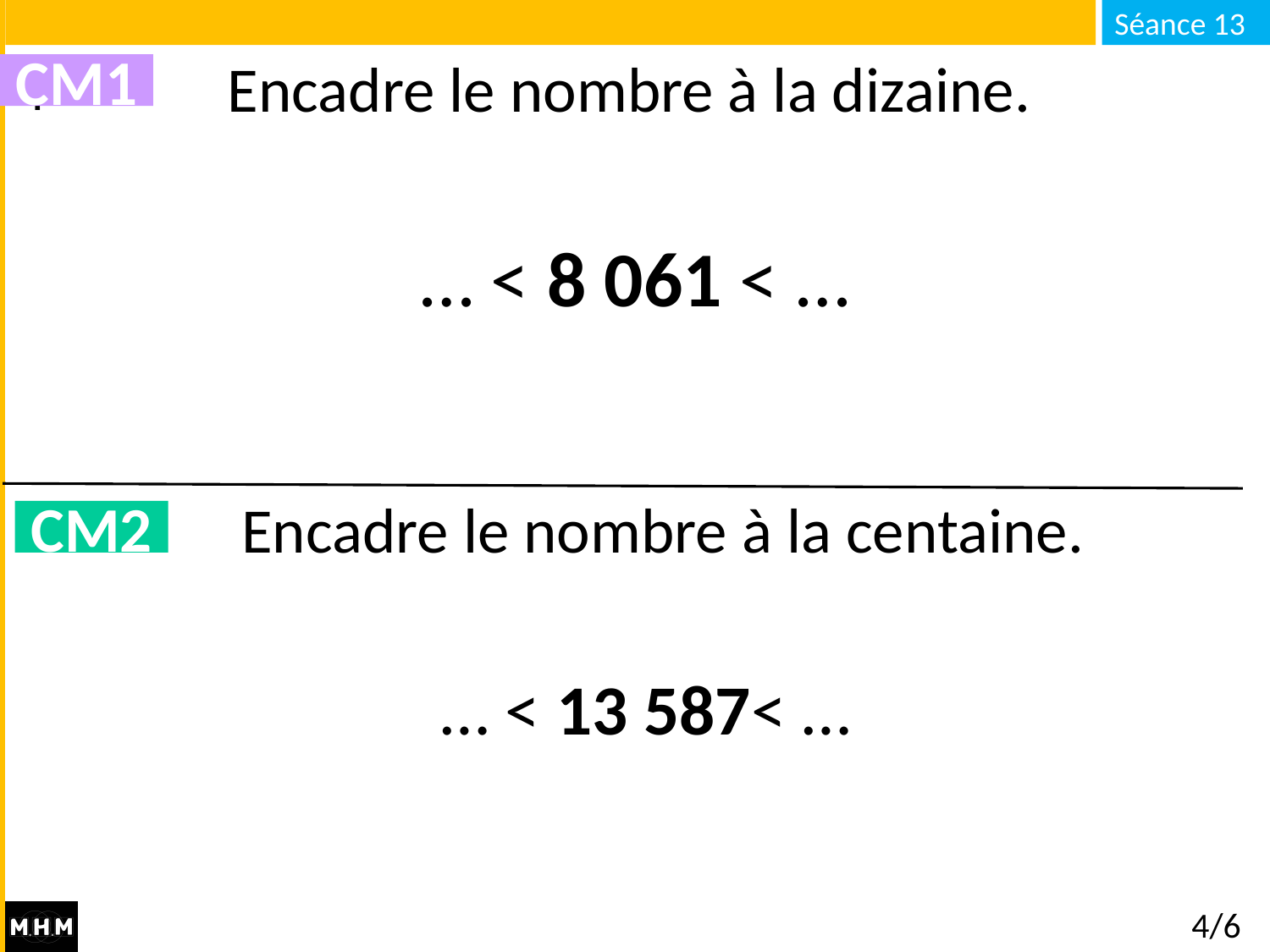

# Encadre le nombre à la dizaine.
CM1
… < 8 061 < …
Encadre le nombre à la centaine.
CM2
… < 13 587< …
4/6